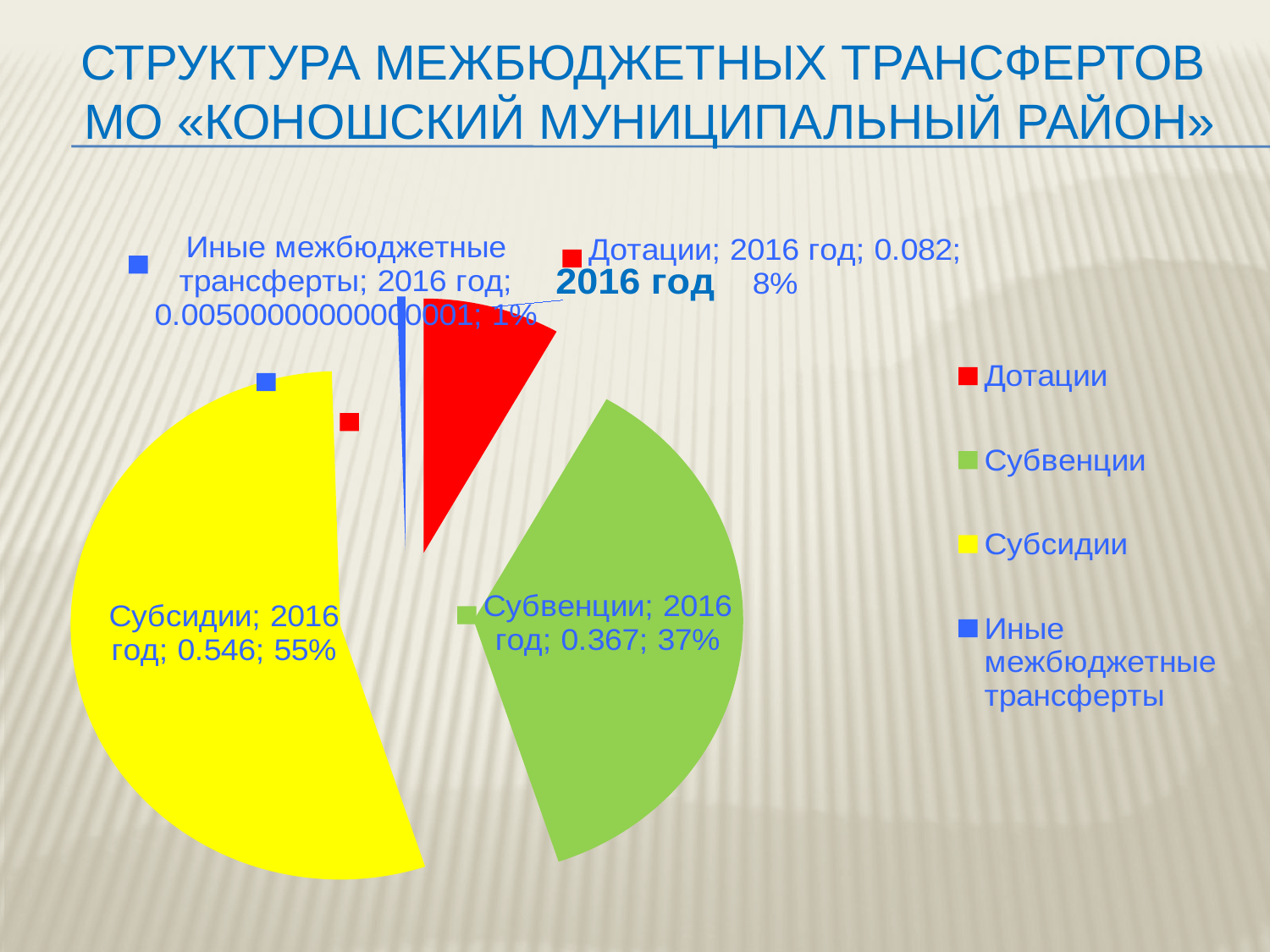

# СТРУКТУРА МЕЖБЮДЖЕТНЫХ ТРАНСФЕРТОВ МО «КОНОШСКИЙ МУНИЦИПАЛЬНЫЙ РАЙОН»

### Chart:

| Category | 2016 год |
|---|---|
| Дотации | 0.082 |
| Субвенции | 0.3670000000000004 |
| Субсидии | 0.546 |
| Иные межбюджетные трансферты | 0.005000000000000011 |